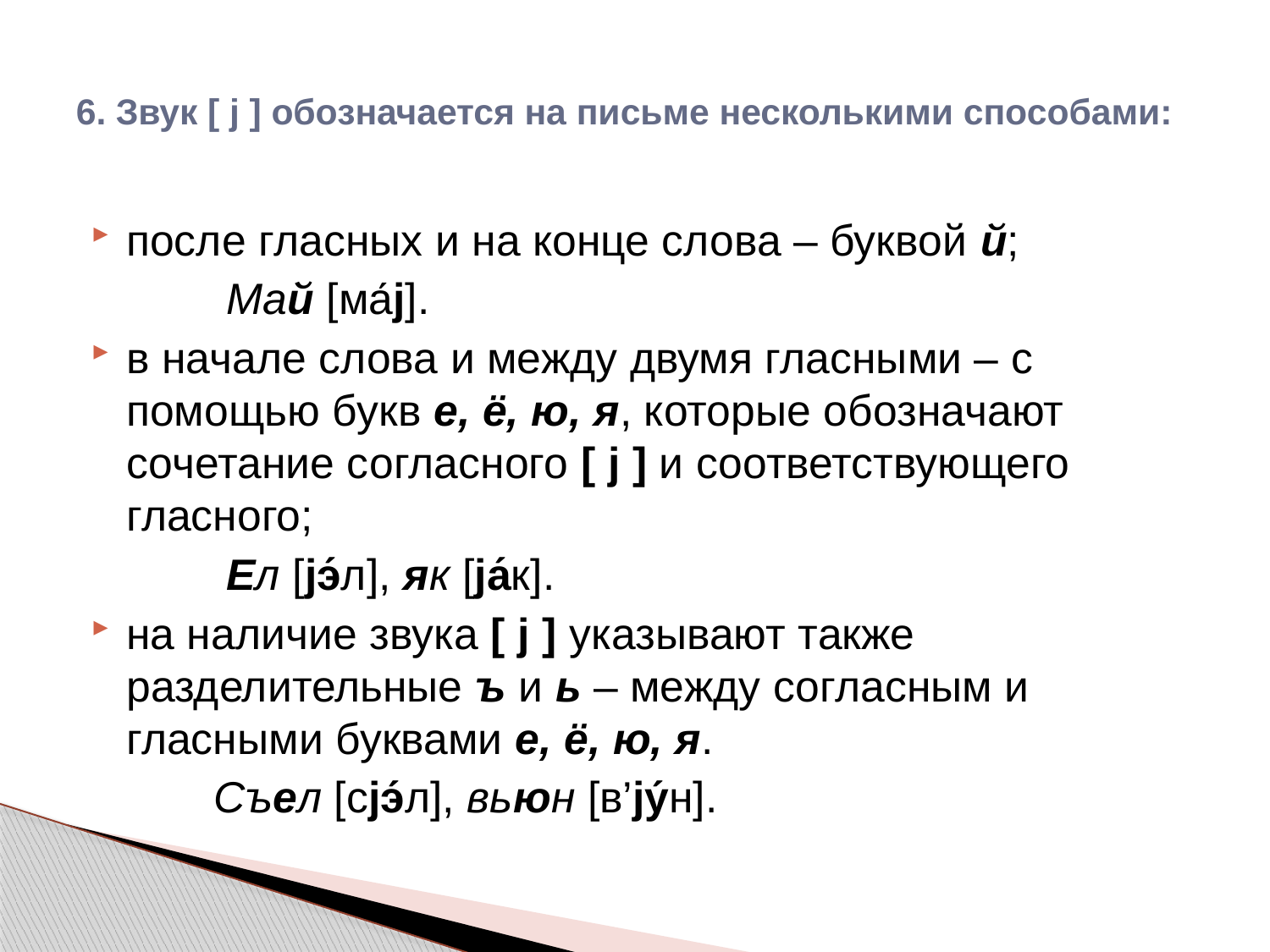

# 6. Звук [ j ] обозначается на письме несколькими способами:
после гласных и на конце слова – буквой й;
           Май [ма́j].
в начале слова и между двумя гласными – с помощью букв е, ё, ю, я, которые обозначают сочетание согласного [ j ] и соответствующего гласного;
           Ел [jэ́л], як [jа́к].
на наличие звука [ j ] указывают также разделительные ъ и ь – между согласным и гласными буквами е, ё, ю, я.
          Съел [сjэ́л], вьюн [в’jу́н].